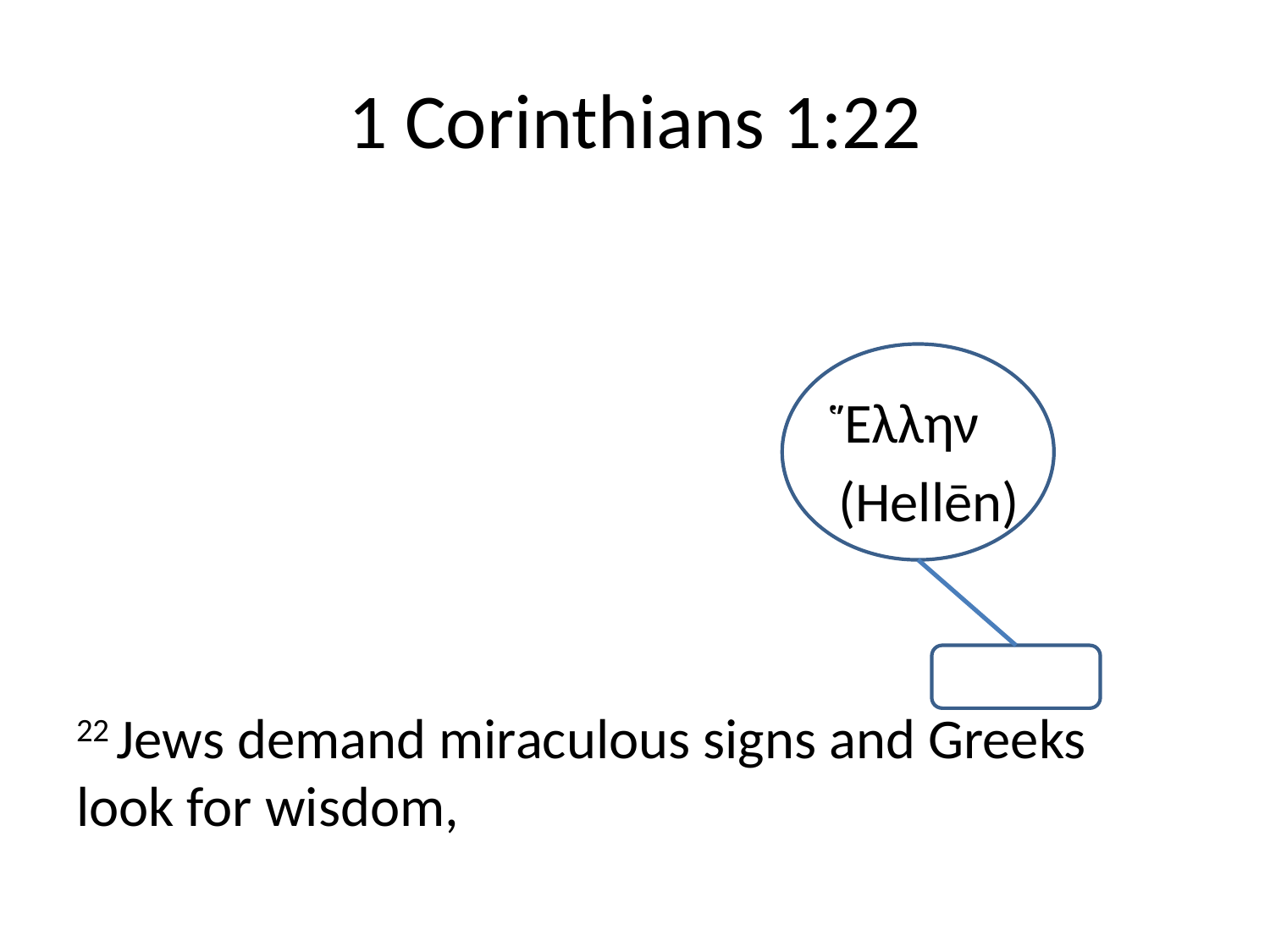

# 1 Corinthians 1:22

						Ἕλλην
						(Hellēn)

22 Jews demand miraculous signs and Greeks look for wisdom,